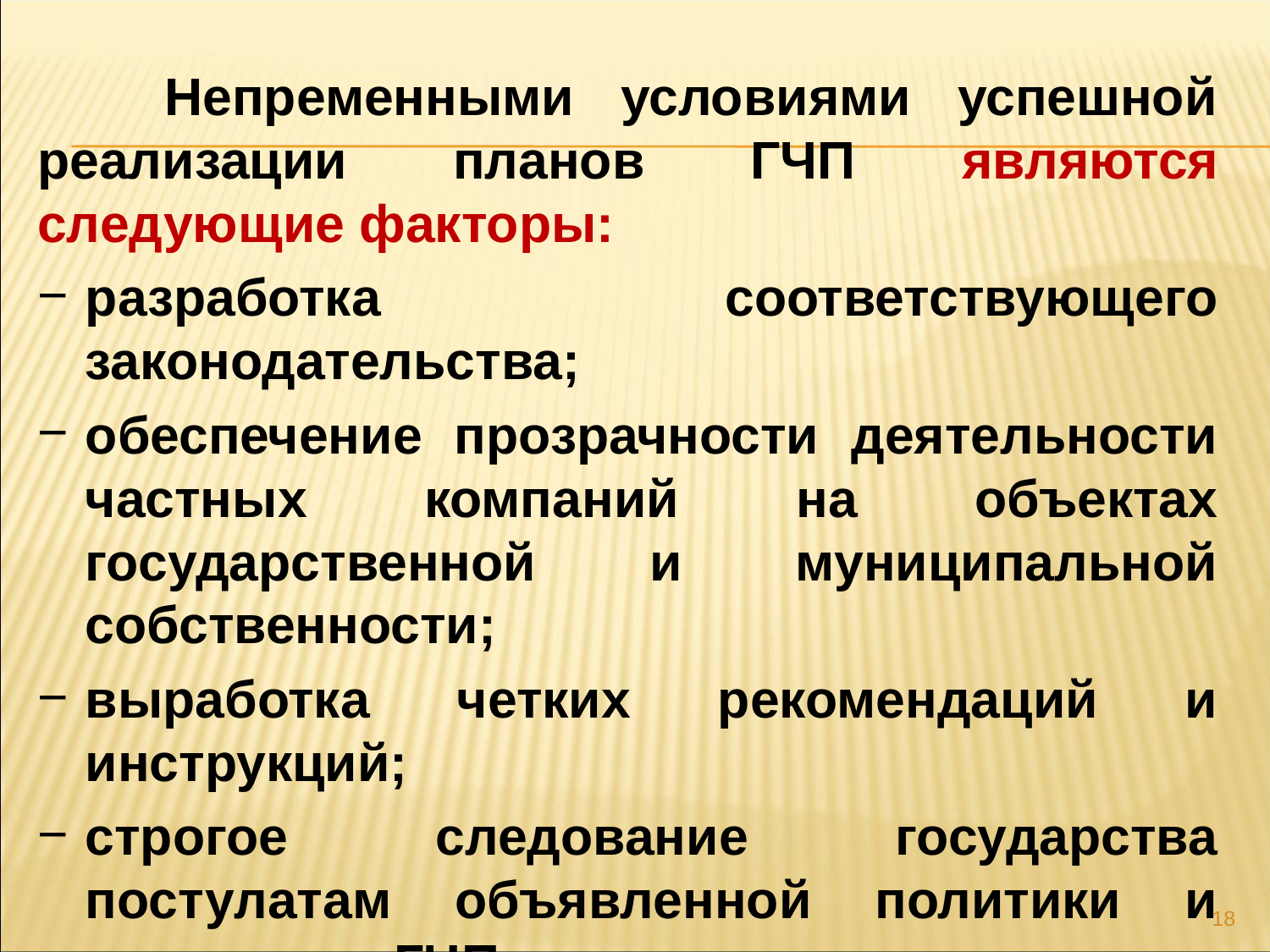

Непременными условиями успешной реализации планов ГЧП являются следующие факторы:
разработка соответствующего законодательства;
обеспечение прозрачности деятельности частных компаний на объектах государственной и муниципальной собственности;
выработка четких рекомендаций и инструкций;
строгое следование государства постулатам объявленной политики и принципам ГЧП;
стабильность общей политической обстановки.
18